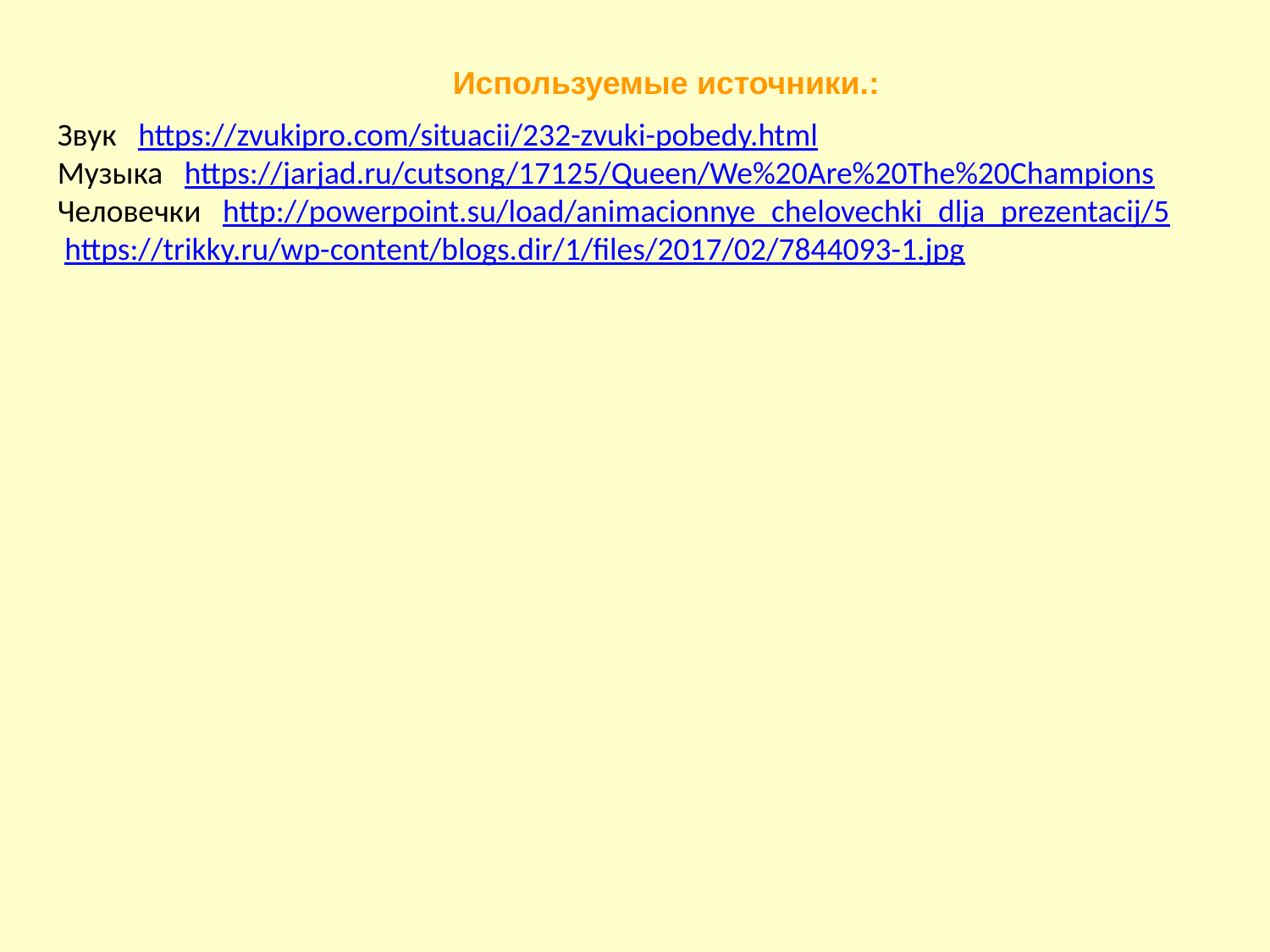

Используемые источники.:
Звук   https://zvukipro.com/situacii/232-zvuki-pobedy.html
Музыка   https://jarjad.ru/cutsong/17125/Queen/We%20Are%20The%20Champions
Человечки   http://powerpoint.su/load/animacionnye_chelovechki_dlja_prezentacij/5
 https://trikky.ru/wp-content/blogs.dir/1/files/2017/02/7844093-1.jpg